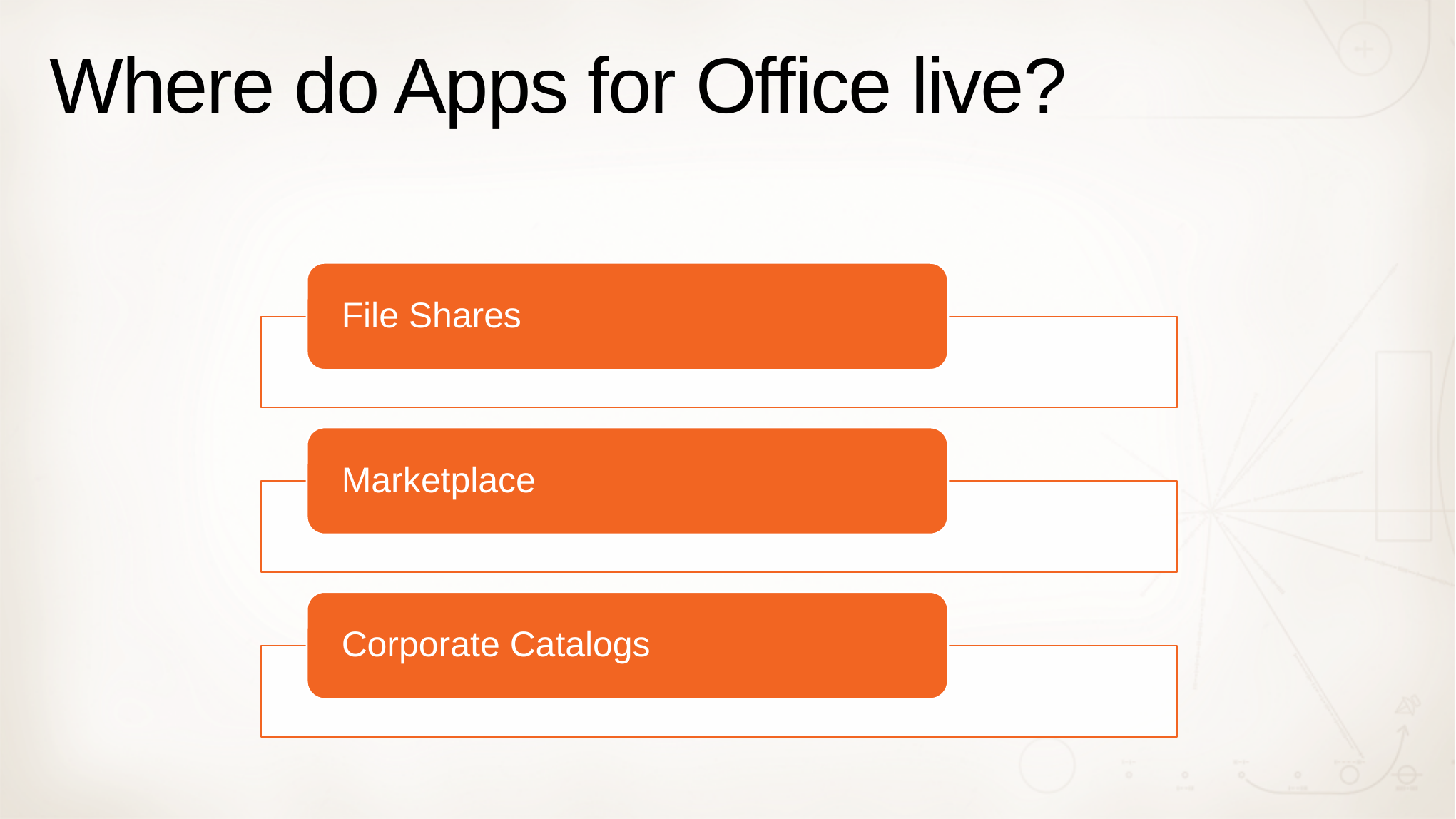

# Where do Apps for Office live?
File Shares
Marketplace
Corporate Catalogs